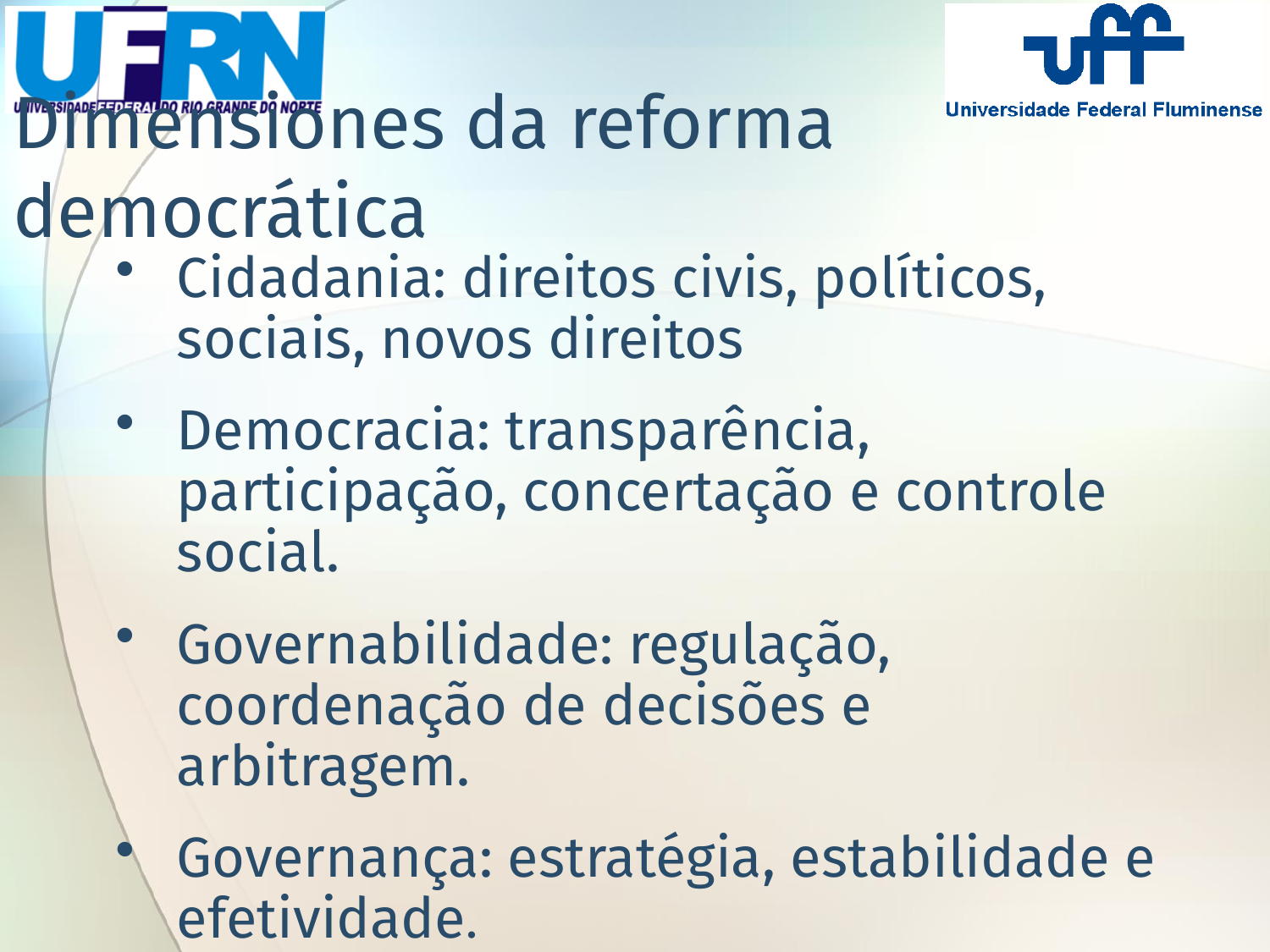

# Dimensiones da reforma democrática
Cidadania: direitos civis, políticos, sociais, novos direitos
Democracia: transparência, participação, concertação e controle social.
Governabilidade: regulação, coordenação de decisões e  arbitragem.
Governança: estratégia, estabilidade e efetividade.